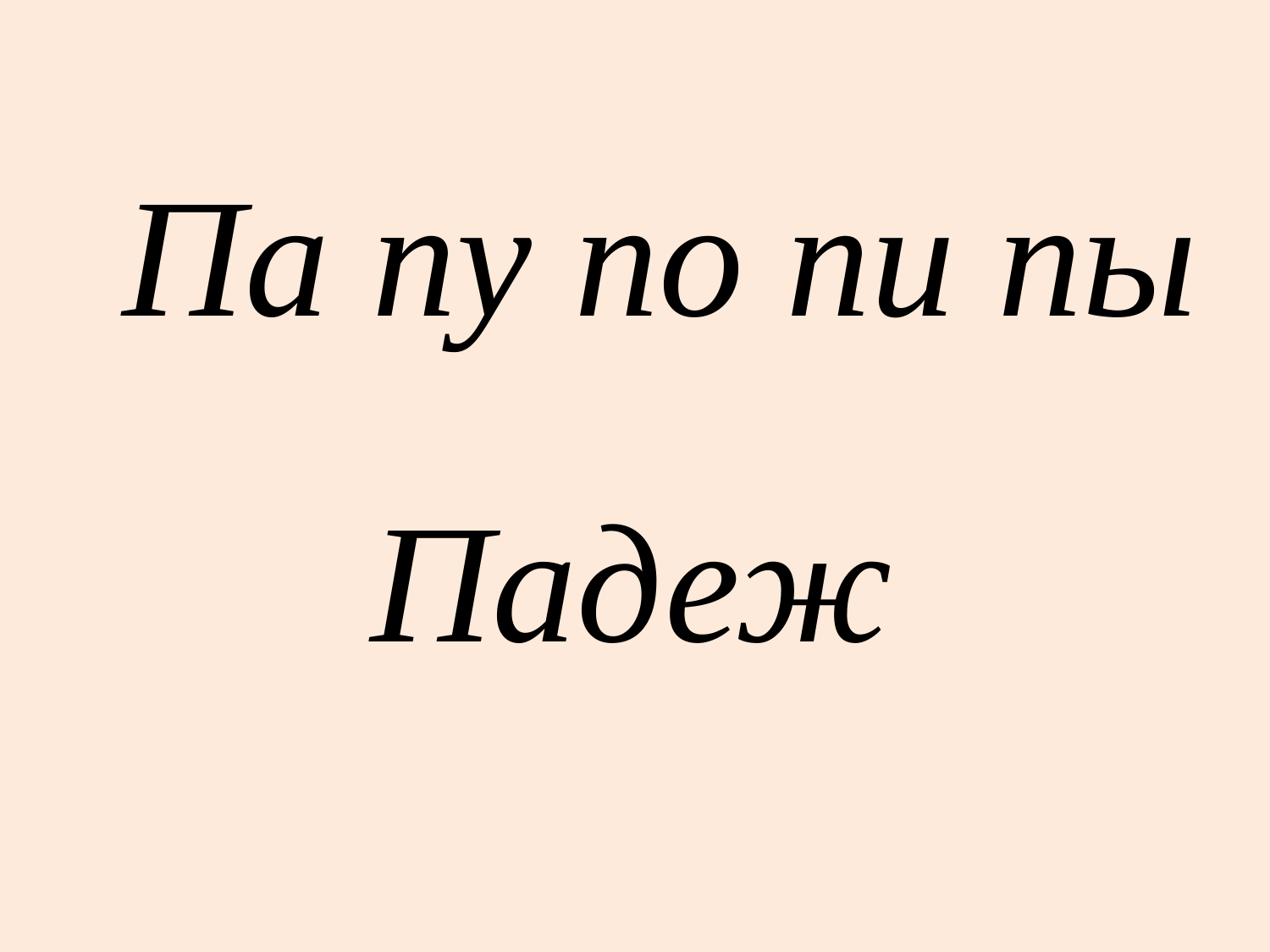

# Па пу по пи пы
Падеж